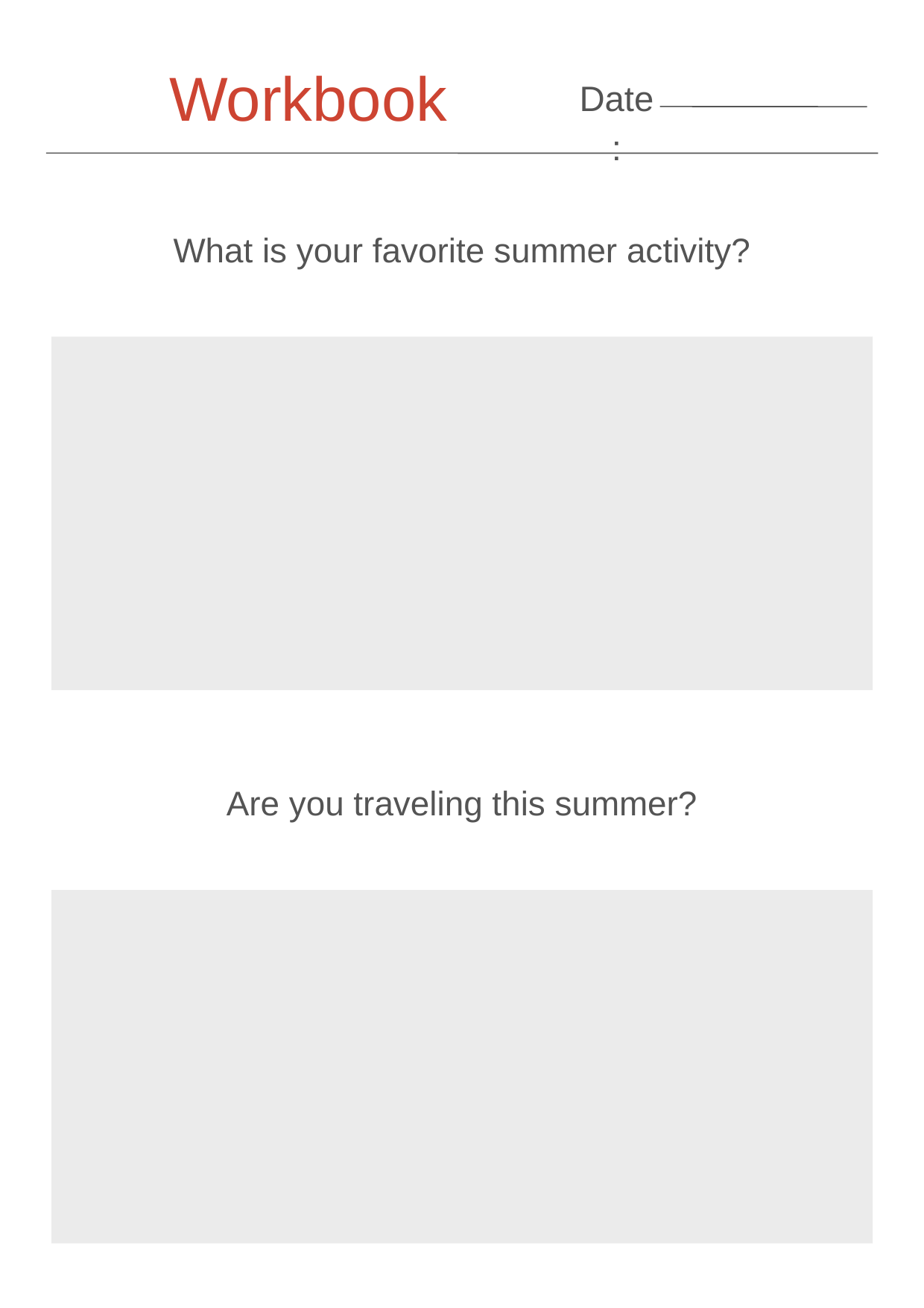

Workbook
Date:

What is your favorite summer activity?

Are you traveling this summer?